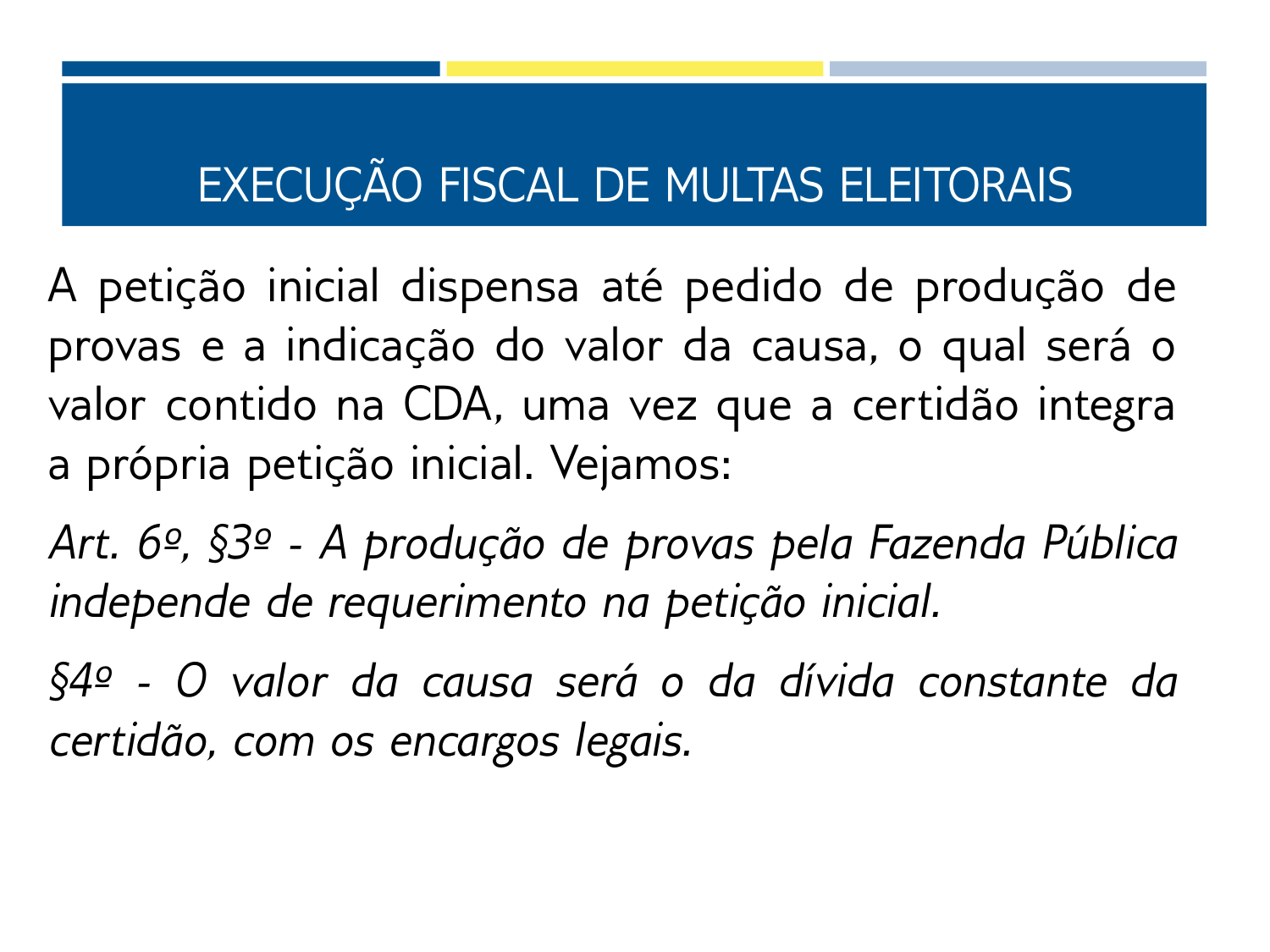

# EXECUÇÃO FISCAL DE MULTAS ELEITORAIS
A petição inicial dispensa até pedido de produção de provas e a indicação do valor da causa, o qual será o valor contido na CDA, uma vez que a certidão integra a própria petição inicial. Vejamos:
Art. 6º, §3º - A produção de provas pela Fazenda Pública independe de requerimento na petição inicial.
§4º - O valor da causa será o da dívida constante da certidão, com os encargos legais.